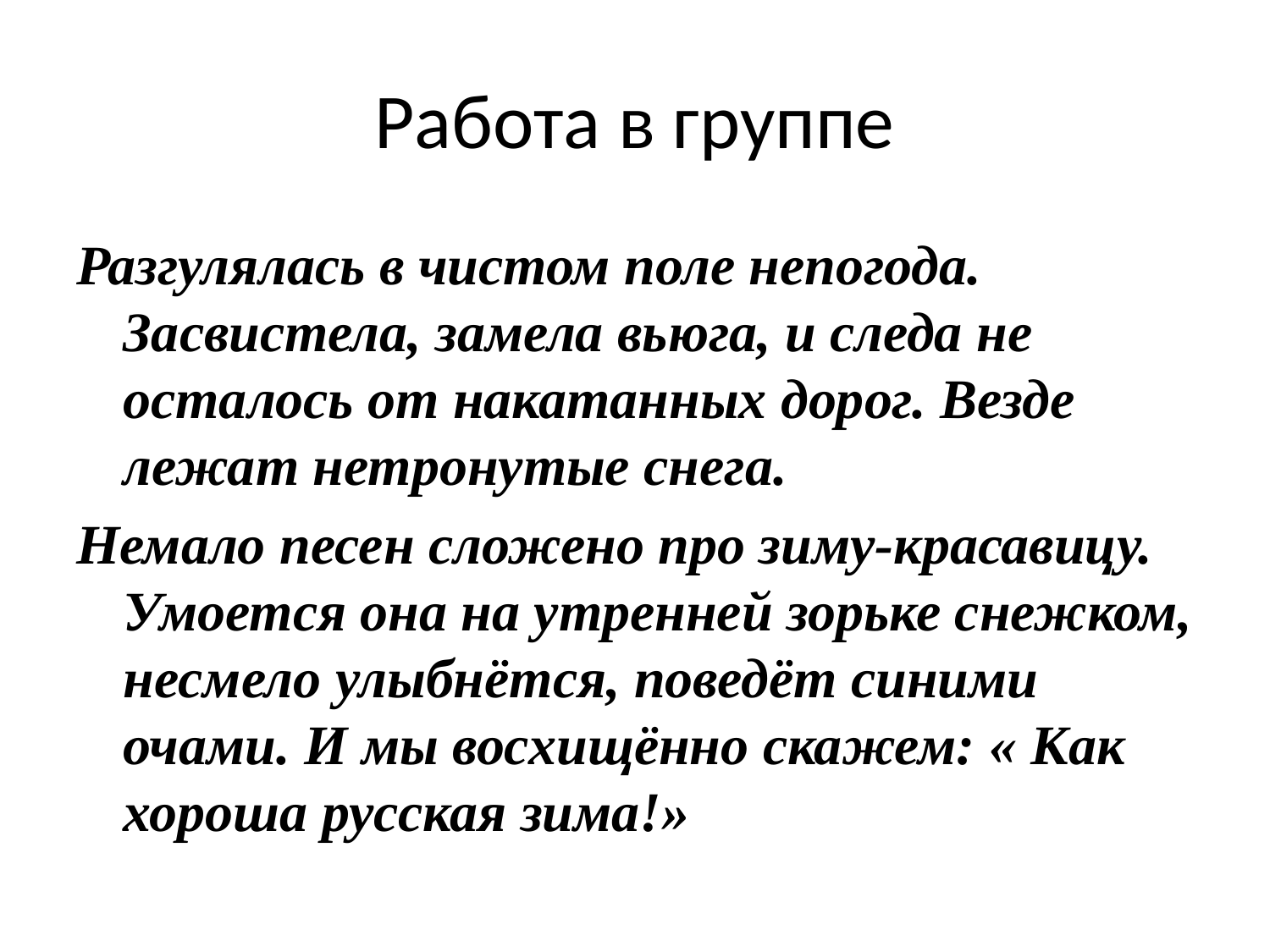

# Работа в группе
Разгулялась в чистом поле непогода. Засвистела, замела вьюга, и следа не осталось от накатанных дорог. Везде лежат нетронутые снега.
Немало песен сложено про зиму-красавицу. Умоется она на утренней зорьке снежком, несмело улыбнётся, поведёт синими очами. И мы восхищённо скажем: « Как хороша русская зима!»